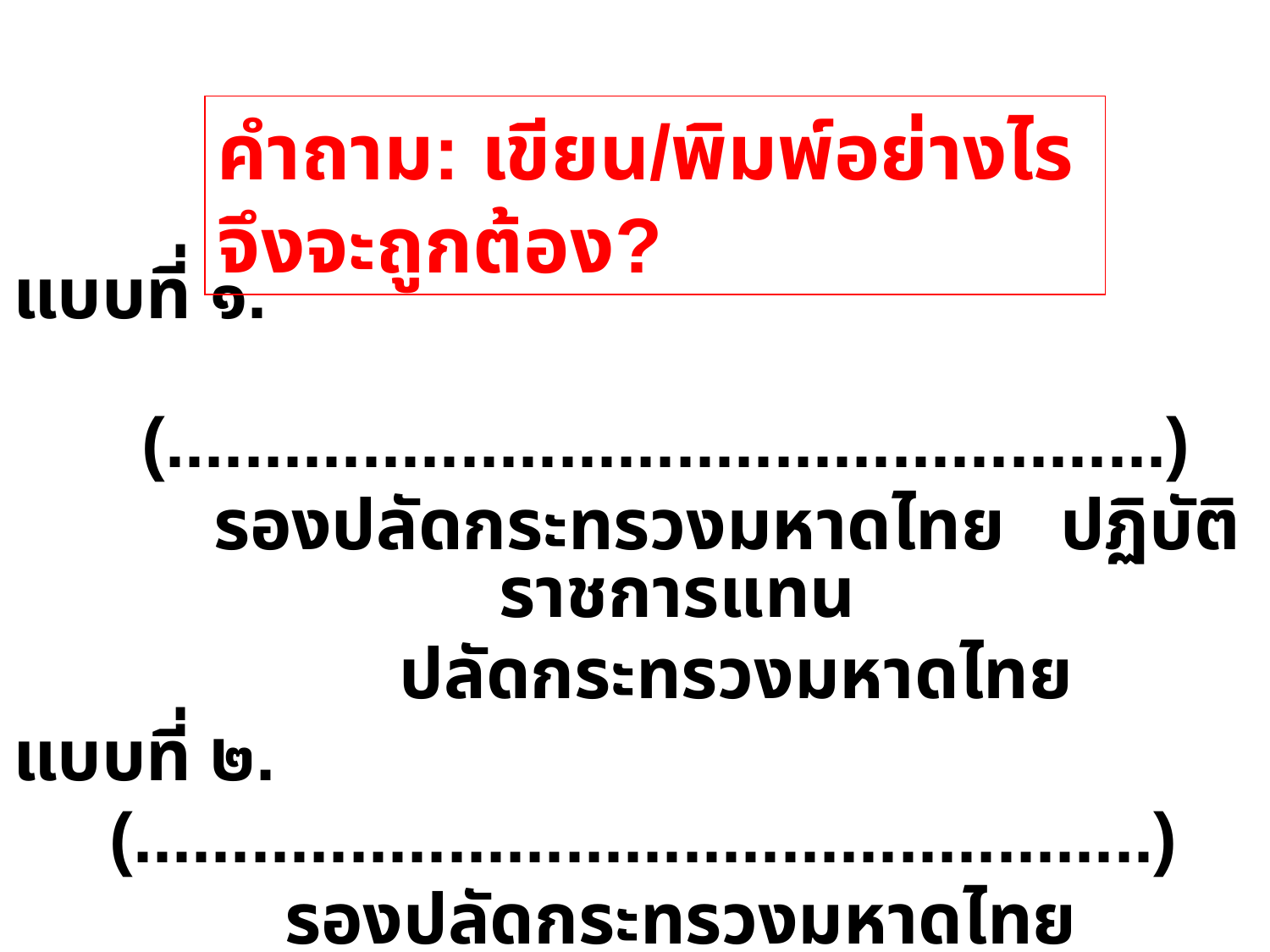

คำถาม: เขียน/พิมพ์อย่างไรจึงจะถูกต้อง?

แบบที่ ๑.
           (...................................................)
          รองปลัดกระทรวงมหาดไทย   ปฏิบัติราชการแทน
           ปลัดกระทรวงมหาดไทย
แบบที่ ๒.
 (....................................................)
     รองปลัดกระทรวงมหาดไทย
    ปฏิบัติราชการแทน   ปลัดกระทรวงมหาดไทย